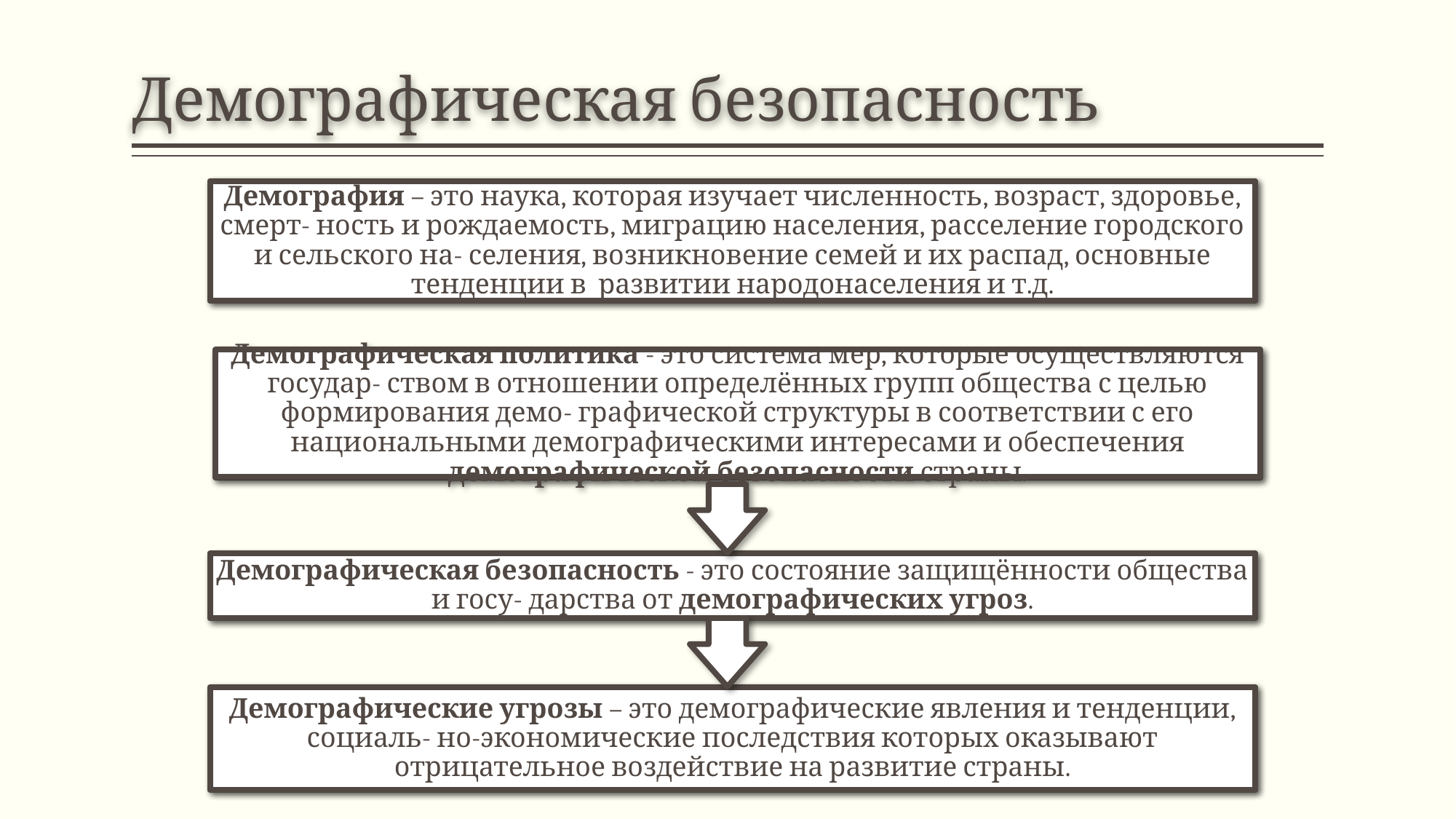

# Демографическая безопасность

Демография – это наука, которая изучает численность, возраст, здоровье, смерт- ность и рождаемость, миграцию населения, расселение городского и сельского на- селения, возникновение семей и их распад, основные тенденции в  развитии народонаселения и т.д.
Демографическая политика - это система мер, которые осуществляются государ- ством в отношении определённых групп общества с целью формирования демо- графической структуры в соответствии с его национальными демографическими интересами и обеспечения демографической безопасности страны.

Демографическая безопасность - это состояние защищённости общества и госу- дарства от демографических угроз.

Демографические угрозы – это демографические явления и тенденции, социаль- но-экономические последствия которых оказывают отрицательное воздействие на развитие страны.